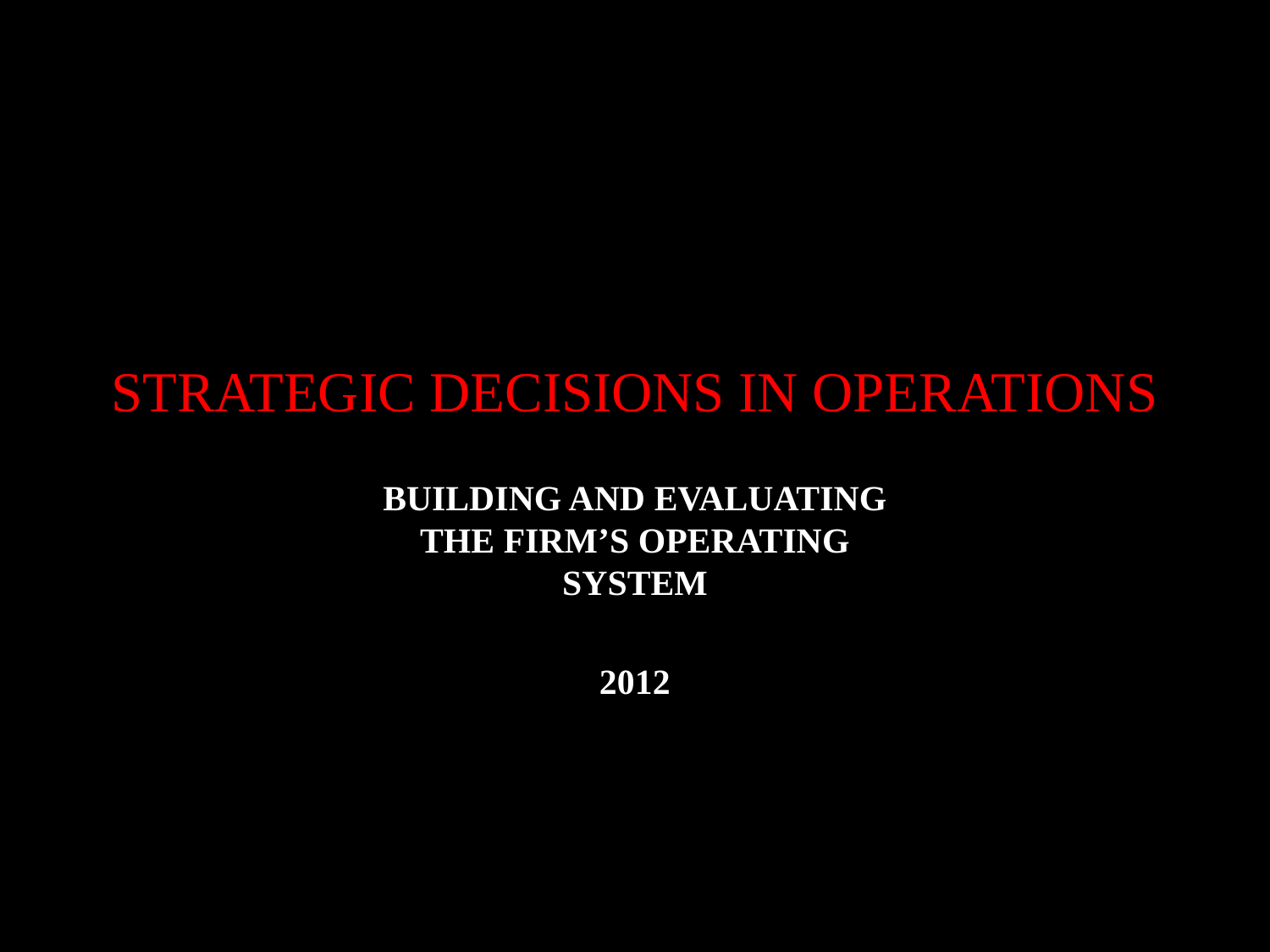

# Strategic Decisions in Operations
Building and Evaluating the Firm’s Operating System

2012